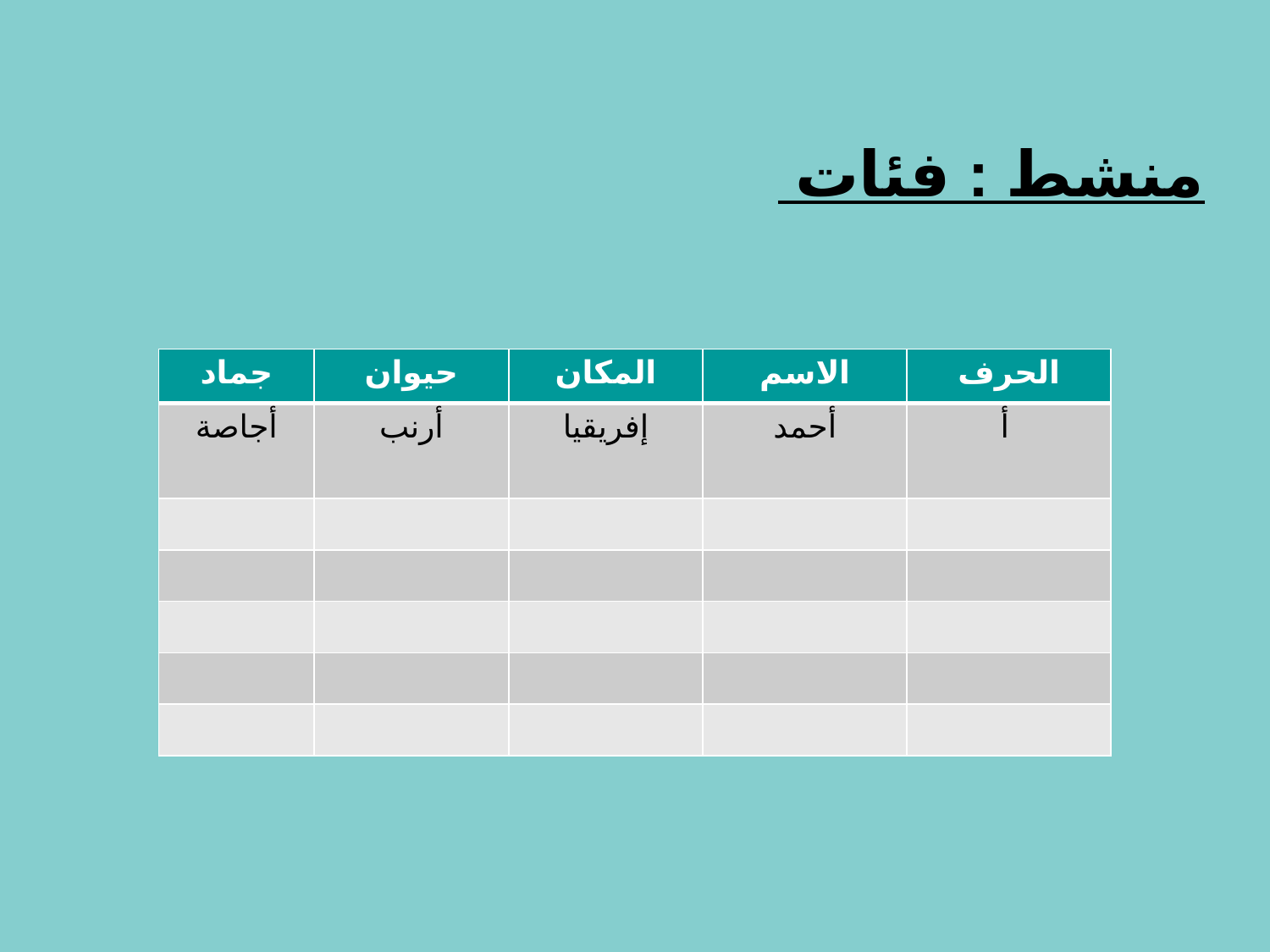

# منشط : فئات
| جماد | حيوان | المكان | الاسم | الحرف |
| --- | --- | --- | --- | --- |
| أجاصة | أرنب | إفريقيا | أحمد | أ |
|  |  |  |  |  |
|  |  |  |  |  |
|  |  |  |  |  |
|  |  |  |  |  |
|  |  |  |  |  |